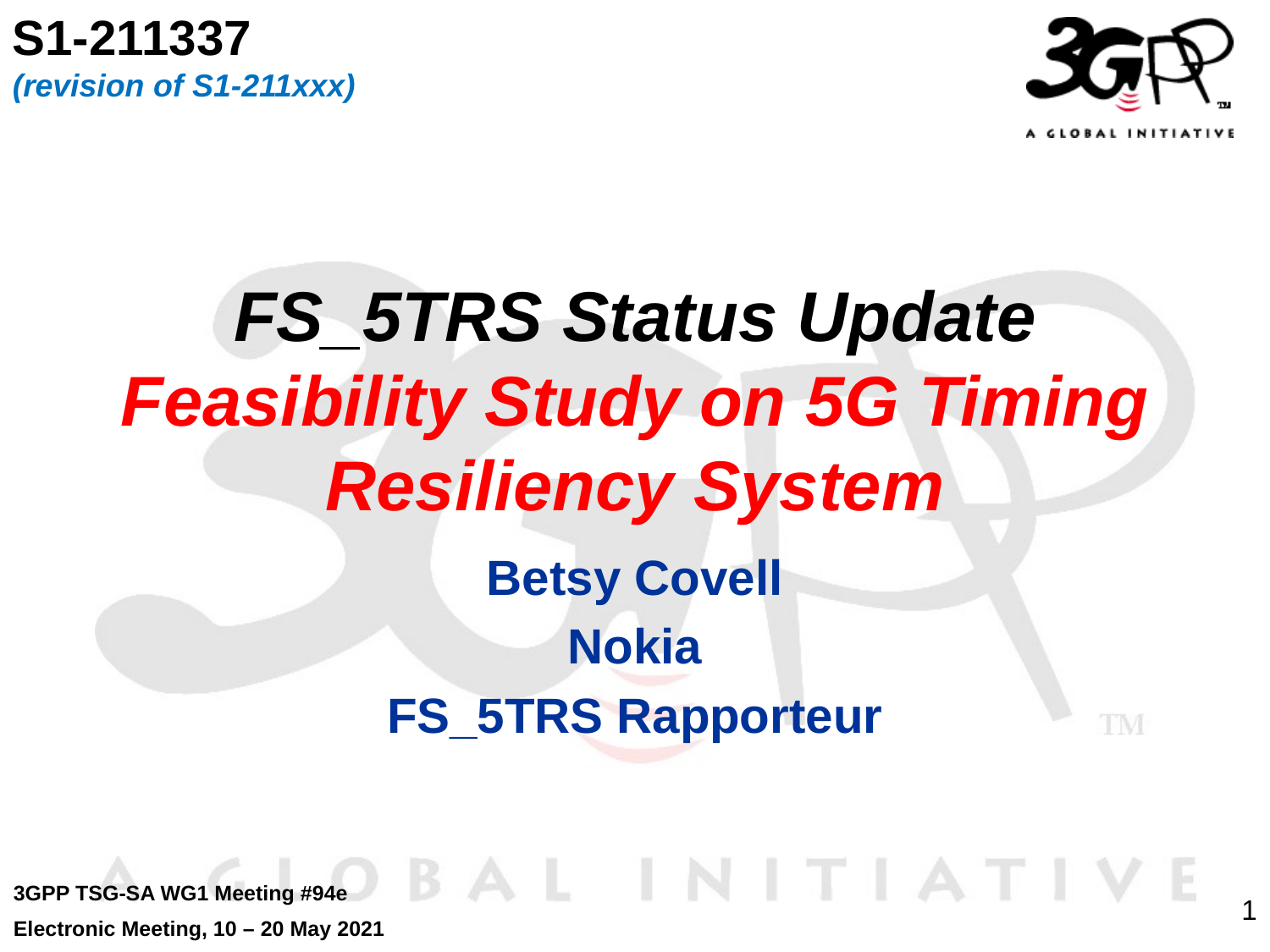

S1-211337
(revision of S1-211xxx)
# FS_5TRS Status Update Feasibility Study on 5G Timing Resiliency System
Betsy Covell
Nokia
FS_5TRS Rapporteur
3GPP TSG-SA WG1 Meeting #94e
Electronic Meeting, 10 – 20 May 2021
1